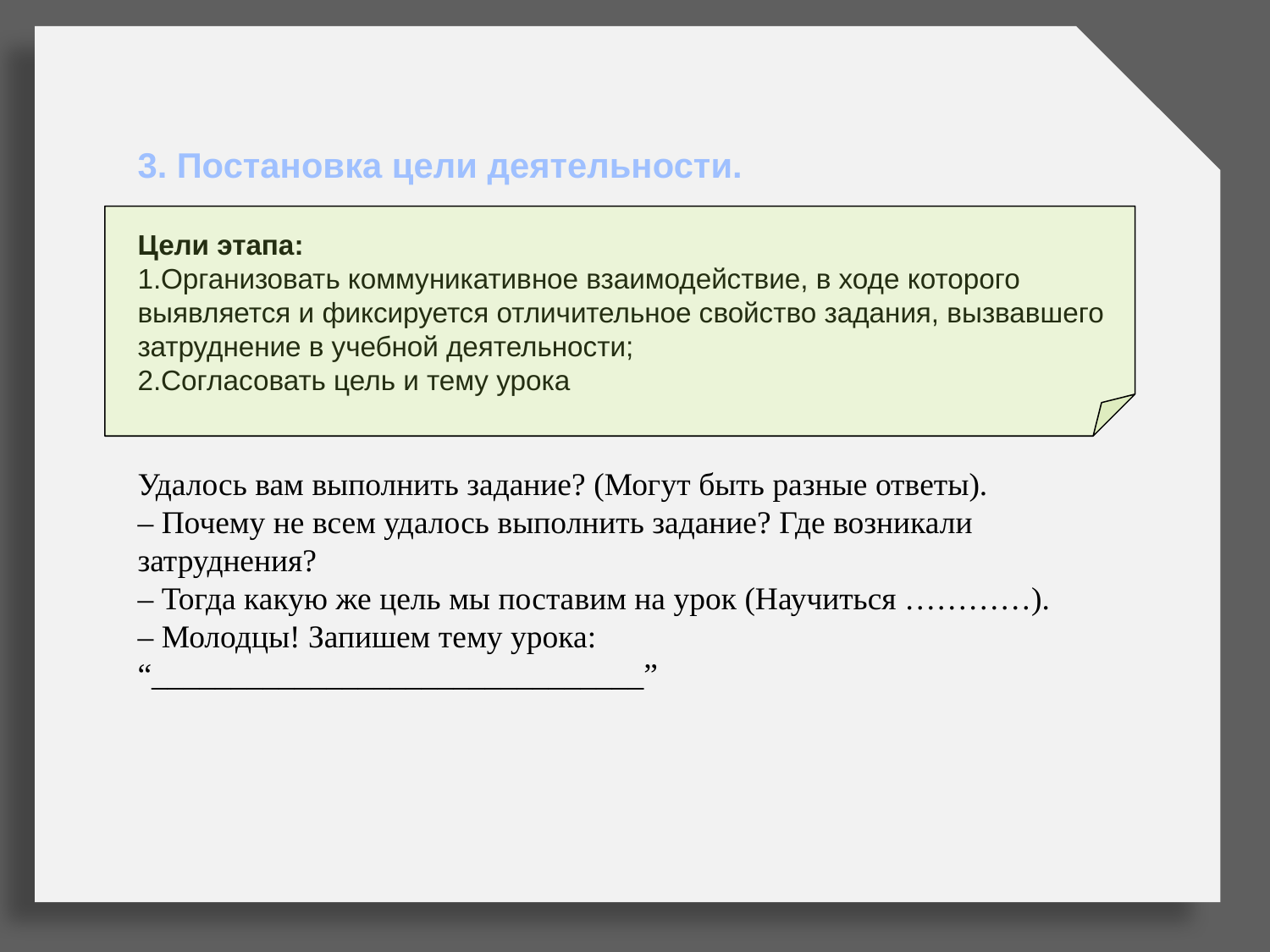

3. Постановка цели деятельности.

Цели этапа:
Организовать коммуникативное взаимодействие, в ходе которого выявляется и фиксируется отличительное свойство задания, вызвавшего затруднение в учебной деятельности;
Согласовать цель и тему урока

Удалось вам выполнить задание? (Могут быть разные ответы).
– Почему не всем удалось выполнить задание? Где возникали затруднения?
– Тогда какую же цель мы поставим на урок (Научиться …………).
– Молодцы! Запишем тему урока: “_______________________________”